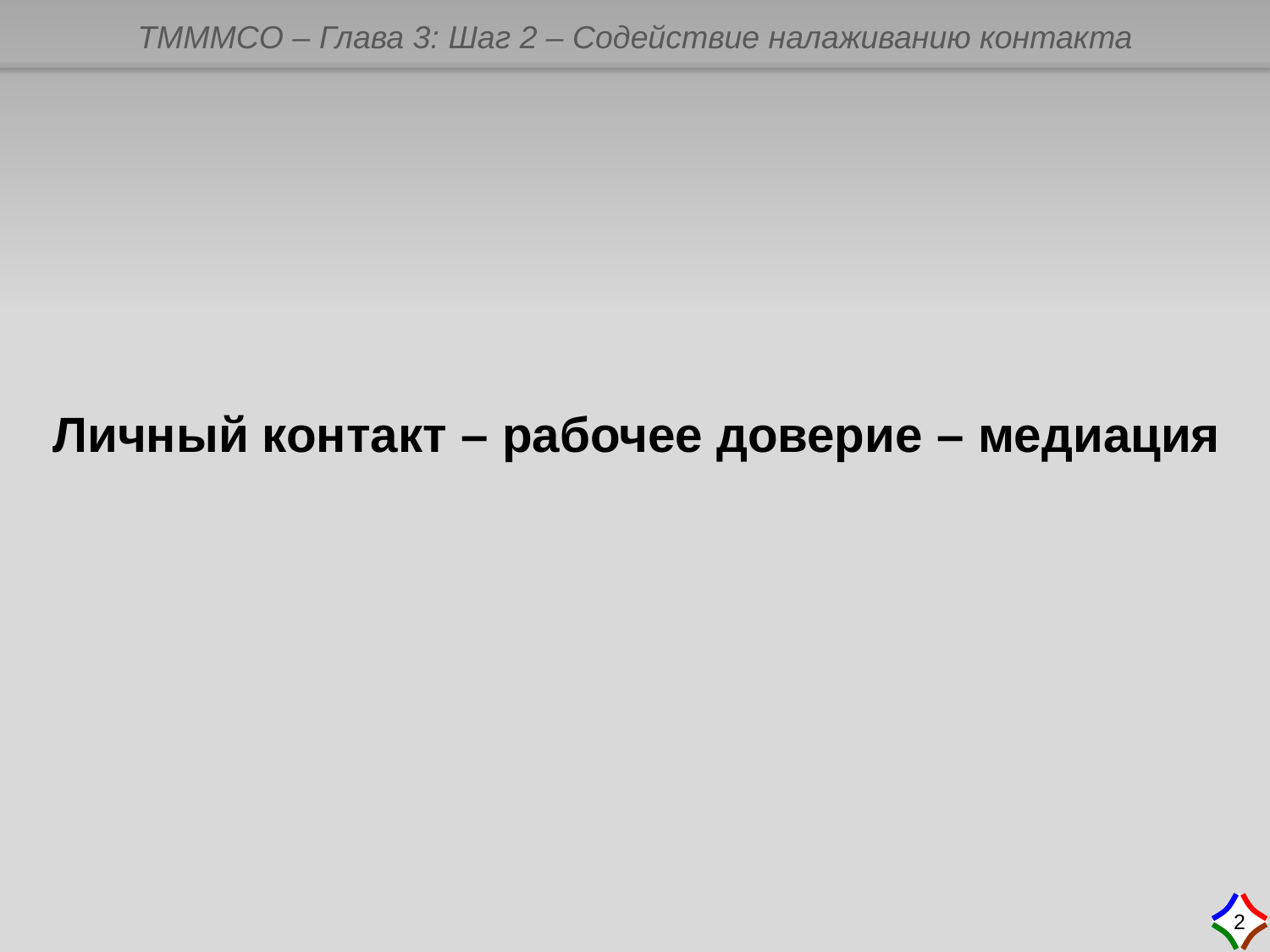

Личный контакт – рабочее доверие – медиация